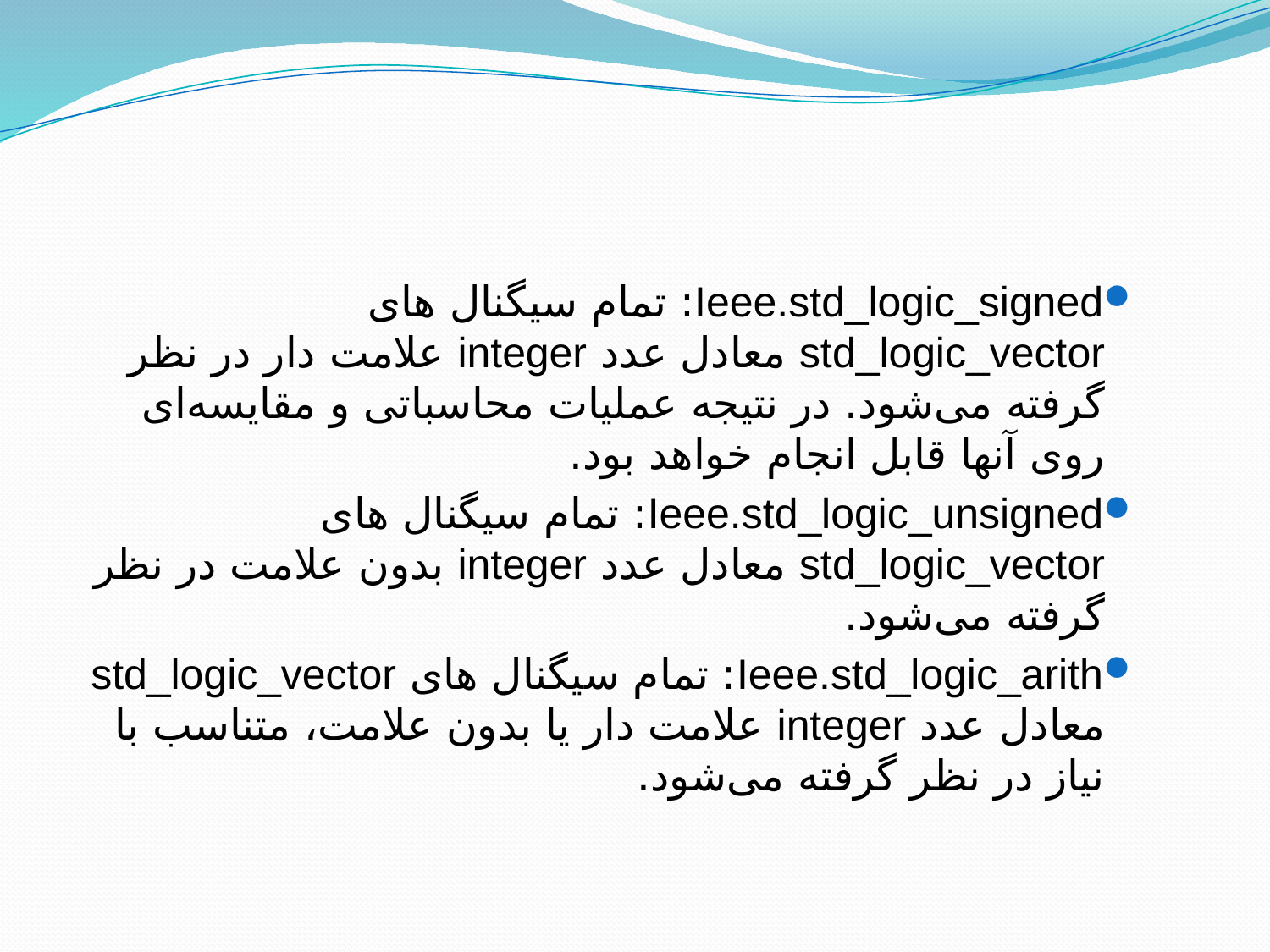

#
Ieee.std_logic_signed: تمام سیگنال های std_logic_vector معادل عدد integer علامت دار در نظر گرفته می‌شود. در نتیجه عملیات محاسباتی و مقایسه‌ای روی آنها قابل انجام خواهد بود.
Ieee.std_logic_unsigned: تمام سیگنال های std_logic_vector معادل عدد integer بدون علامت در نظر گرفته می‌شود.
Ieee.std_logic_arith: تمام سیگنال های std_logic_vector معادل عدد integer علامت دار یا بدون علامت، متناسب با نیاز در نظر گرفته می‌شود.